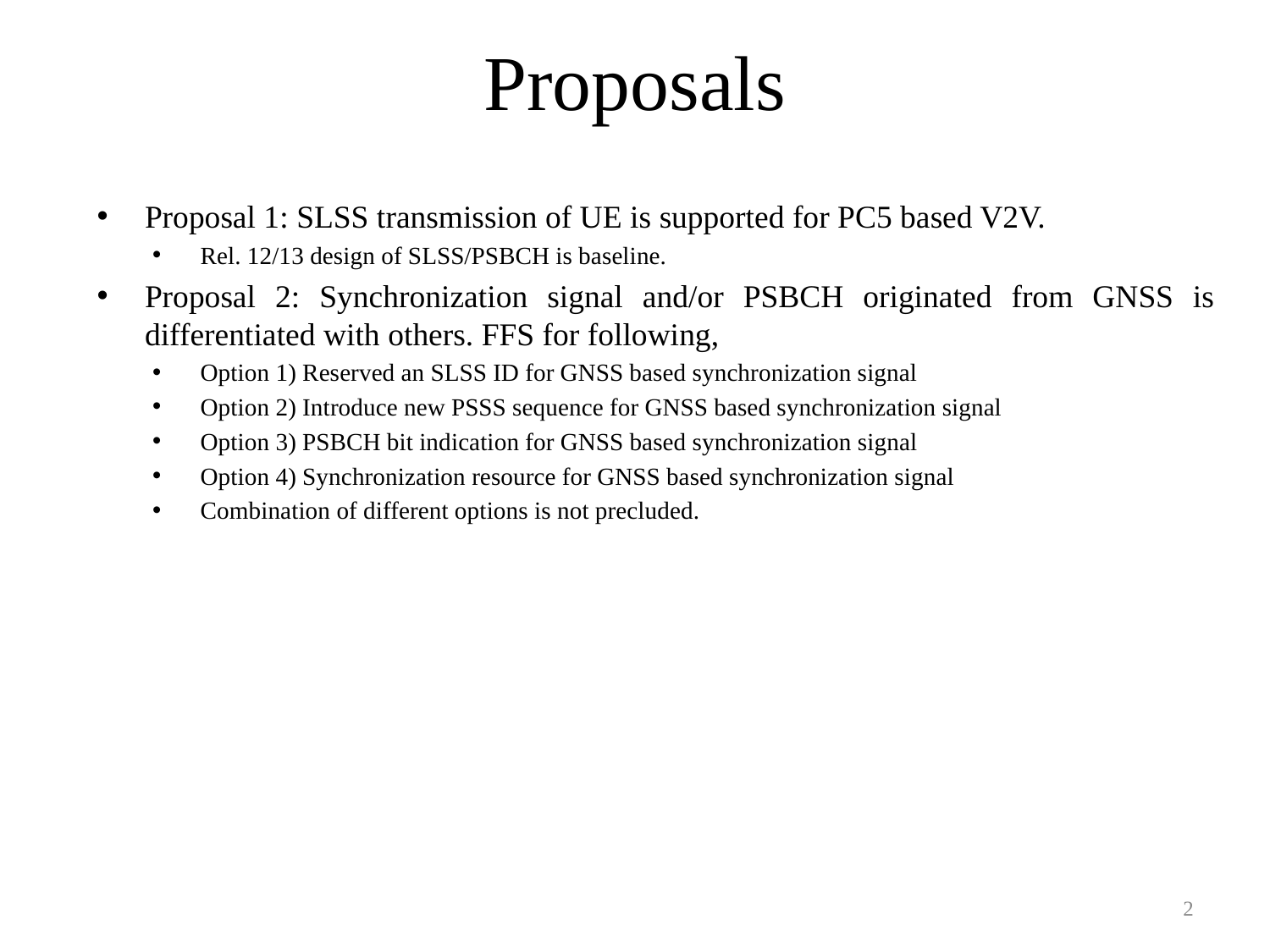

# Proposals
Proposal 1: SLSS transmission of UE is supported for PC5 based V2V.
Rel. 12/13 design of SLSS/PSBCH is baseline.
Proposal 2: Synchronization signal and/or PSBCH originated from GNSS is differentiated with others. FFS for following,
Option 1) Reserved an SLSS ID for GNSS based synchronization signal
Option 2) Introduce new PSSS sequence for GNSS based synchronization signal
Option 3) PSBCH bit indication for GNSS based synchronization signal
Option 4) Synchronization resource for GNSS based synchronization signal
Combination of different options is not precluded.

2